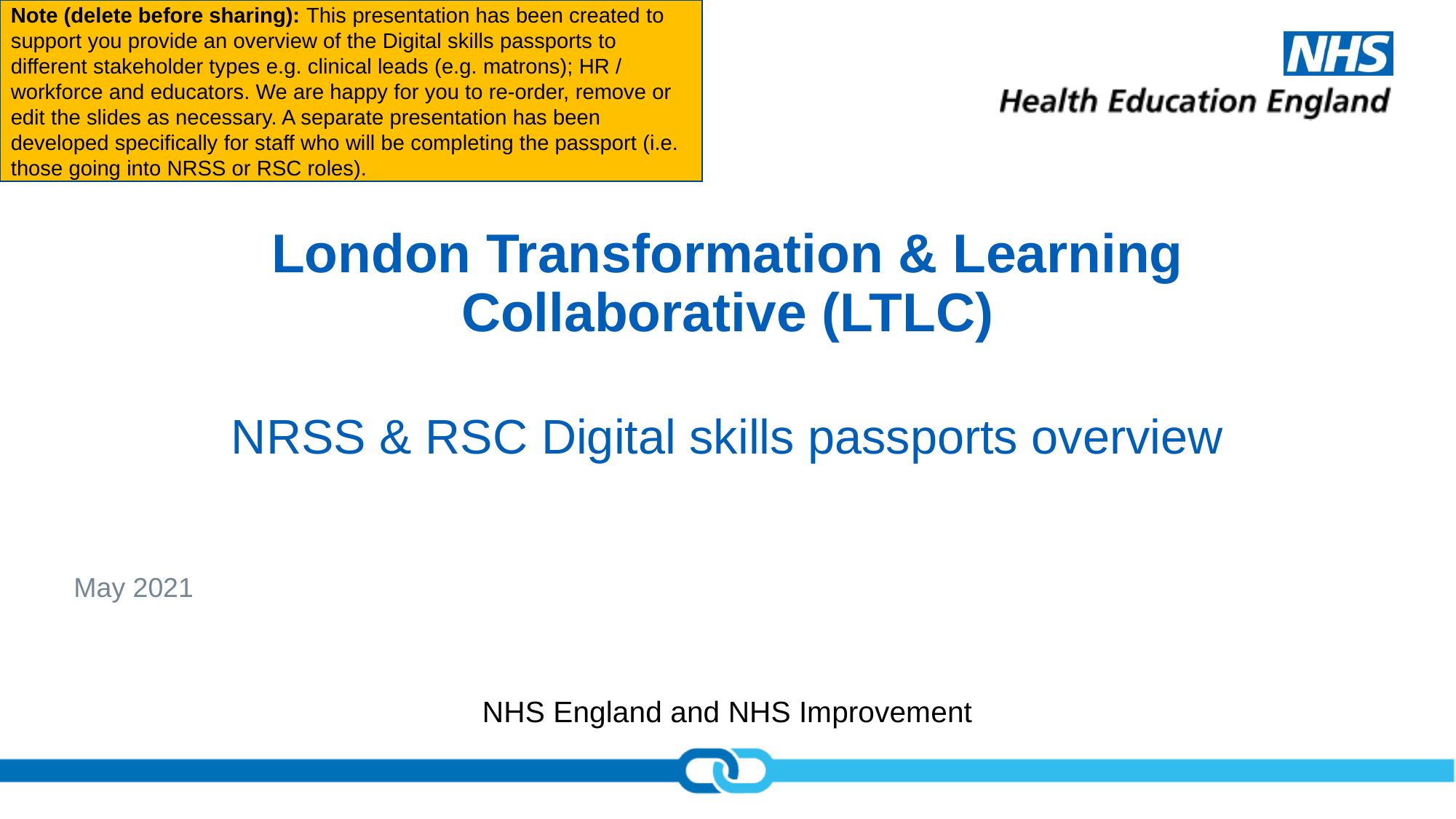

Note (delete before sharing): This presentation has been created to support you provide an overview of the Digital skills passports to different stakeholder types e.g. clinical leads (e.g. matrons); HR / workforce and educators. We are happy for you to re-order, remove or edit the slides as necessary. A separate presentation has been developed specifically for staff who will be completing the passport (i.e. those going into NRSS or RSC roles).
# London Transformation & Learning Collaborative (LTLC) NRSS & RSC Digital skills passports overview
May 2021